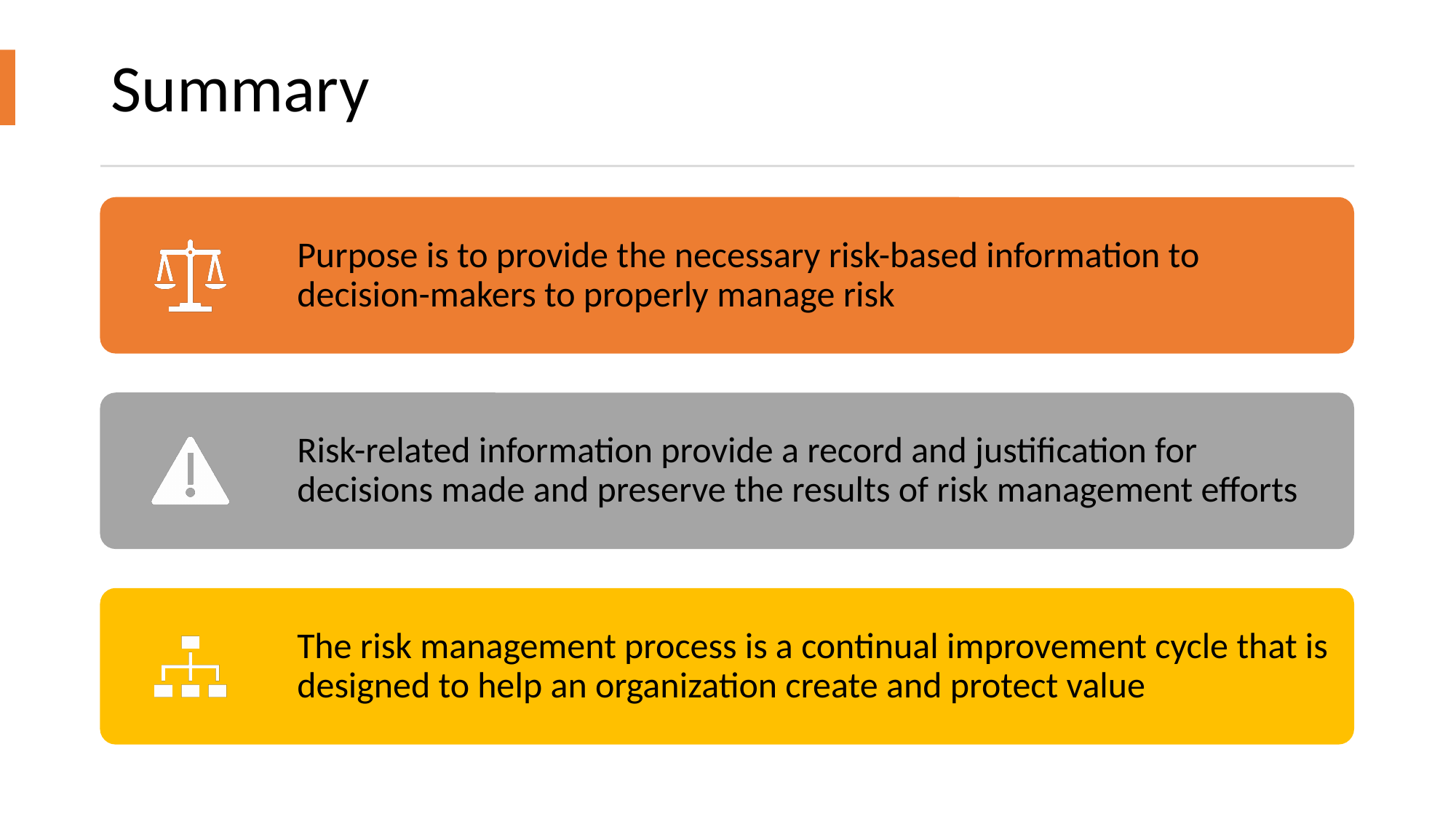

# Summary

Purpose is to provide the necessary risk-based information to decision-makers to properly manage risk
Risk-related information provide a record and justification for decisions made and preserve the results of risk management efforts
The risk management process is a continual improvement cycle that is designed to help an organization create and protect value